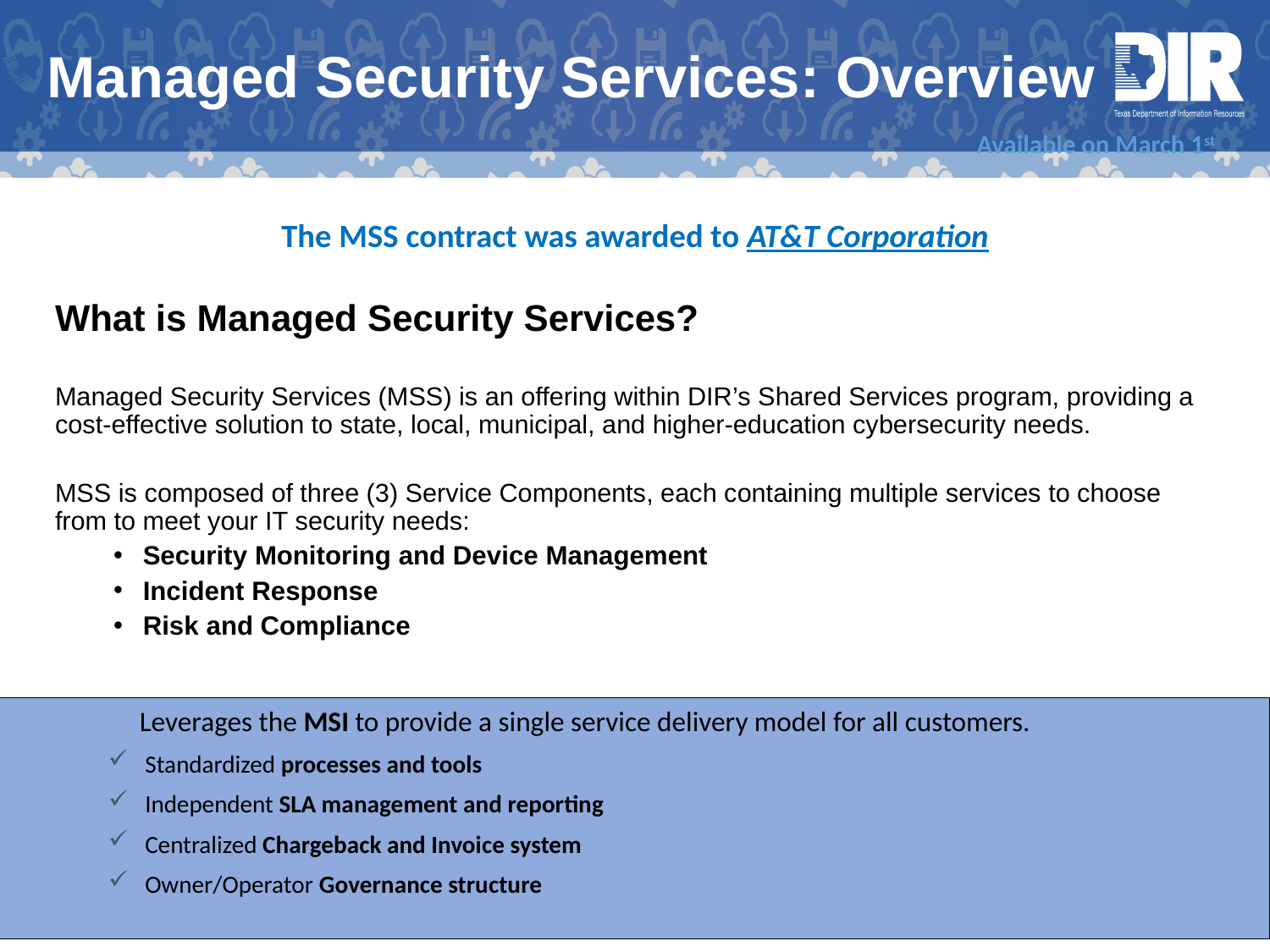

# Managed Security Services: Overview
Available on March 1st
The MSS contract was awarded to AT&T Corporation
What is Managed Security Services?

Managed Security Services (MSS) is an offering within DIR’s Shared Services program, providing a cost-effective solution to state, local, municipal, and higher-education cybersecurity needs.

MSS is composed of three (3) Service Components, each containing multiple services to choose from to meet your IT security needs:
Security Monitoring and Device Management
Incident Response
Risk and Compliance

	Leverages the MSI to provide a single service delivery model for all customers.
Standardized processes and tools
Independent SLA management and reporting
Centralized Chargeback and Invoice system
Owner/Operator Governance structure